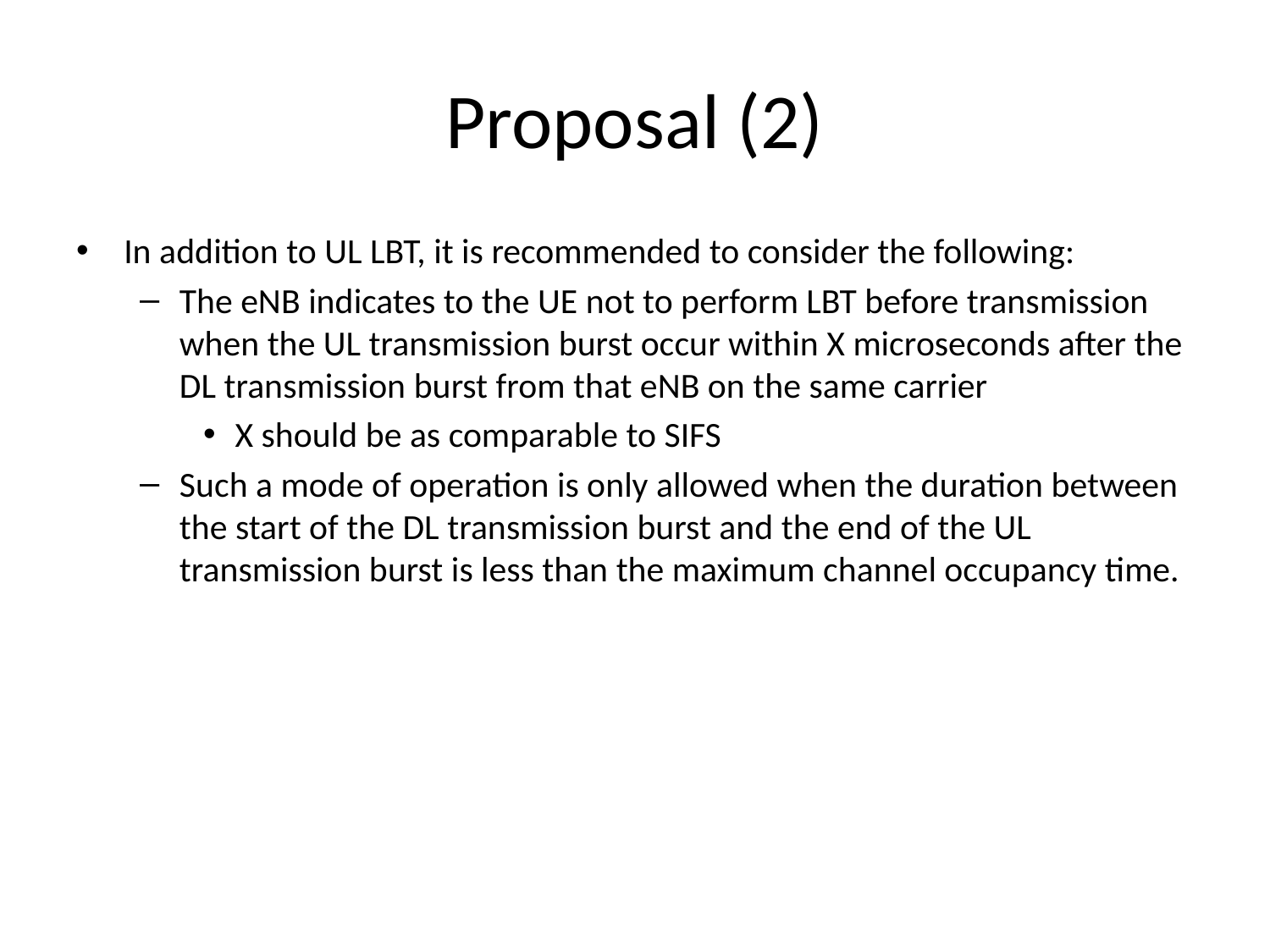

# Proposal (2)
In addition to UL LBT, it is recommended to consider the following:
The eNB indicates to the UE not to perform LBT before transmission when the UL transmission burst occur within X microseconds after the DL transmission burst from that eNB on the same carrier
X should be as comparable to SIFS
Such a mode of operation is only allowed when the duration between the start of the DL transmission burst and the end of the UL transmission burst is less than the maximum channel occupancy time.